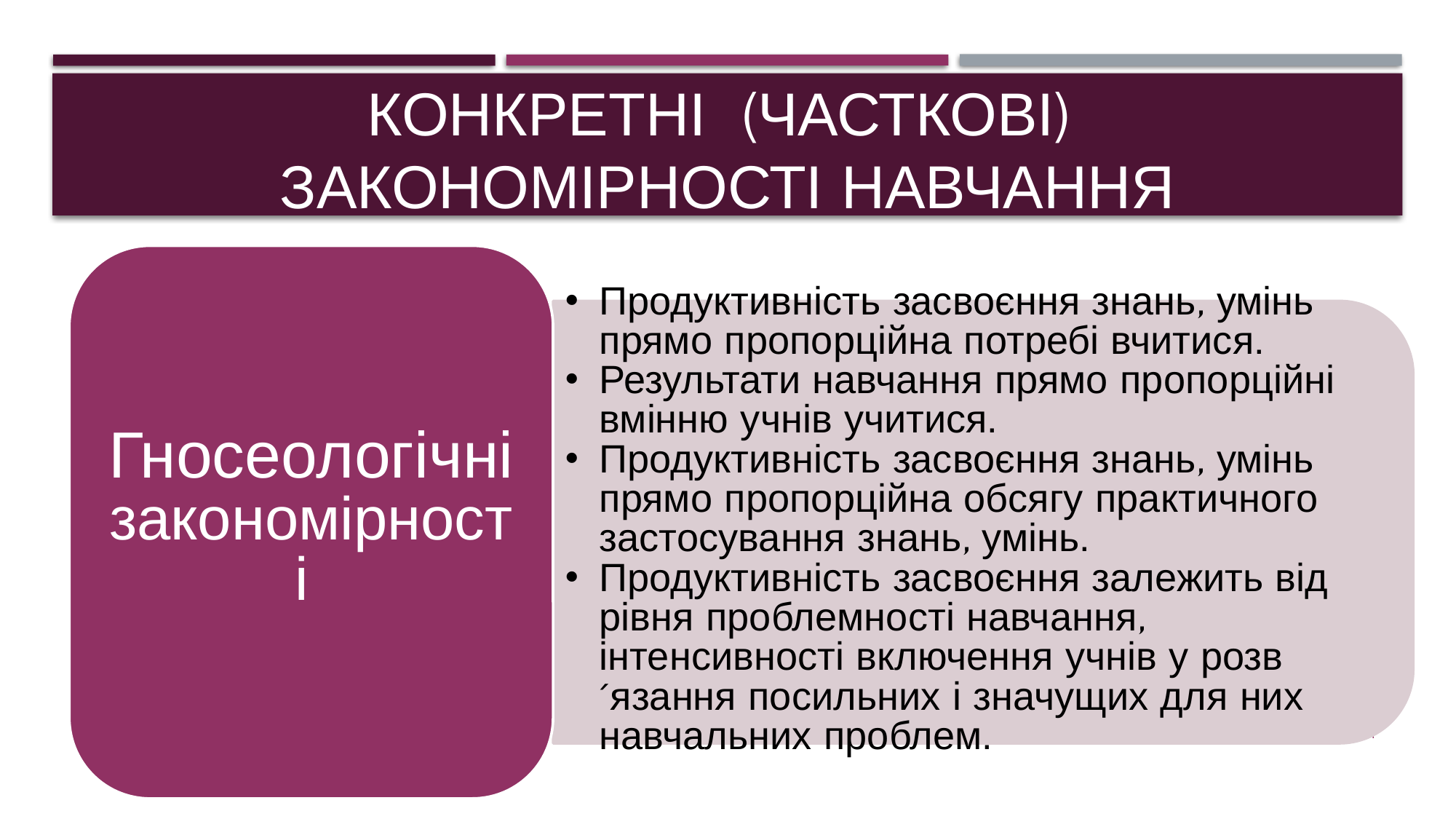

# Конкретні  (часткові) закономірності навчання
Гносеологічні закономірності
Продуктивність засвоєння знань, умінь прямо пропорційна потребі вчитися.
Результати навчання прямо пропорційні вмінню учнів учитися.
Продуктивність засвоєння знань, умінь прямо пропорційна обсягу практичного застосування знань, умінь.
Продуктивність засвоєння залежить від рівня проблемності навчання, інтенсивності включення учнів у розв´язання посильних і значущих для них навчальних проблем.
11